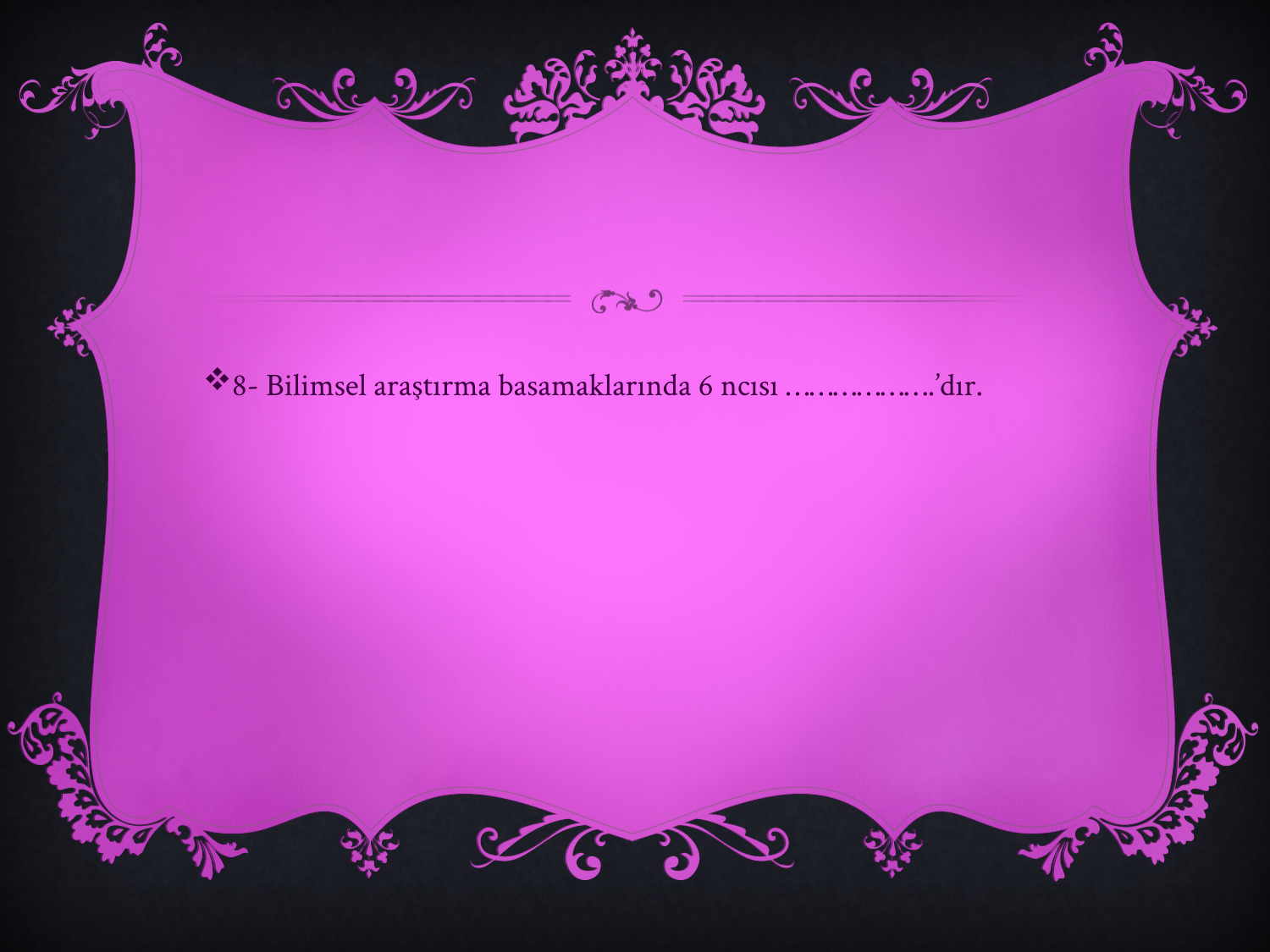

#
8- Bilimsel araştırma basamaklarında 6 ncısı ……………….’dır.